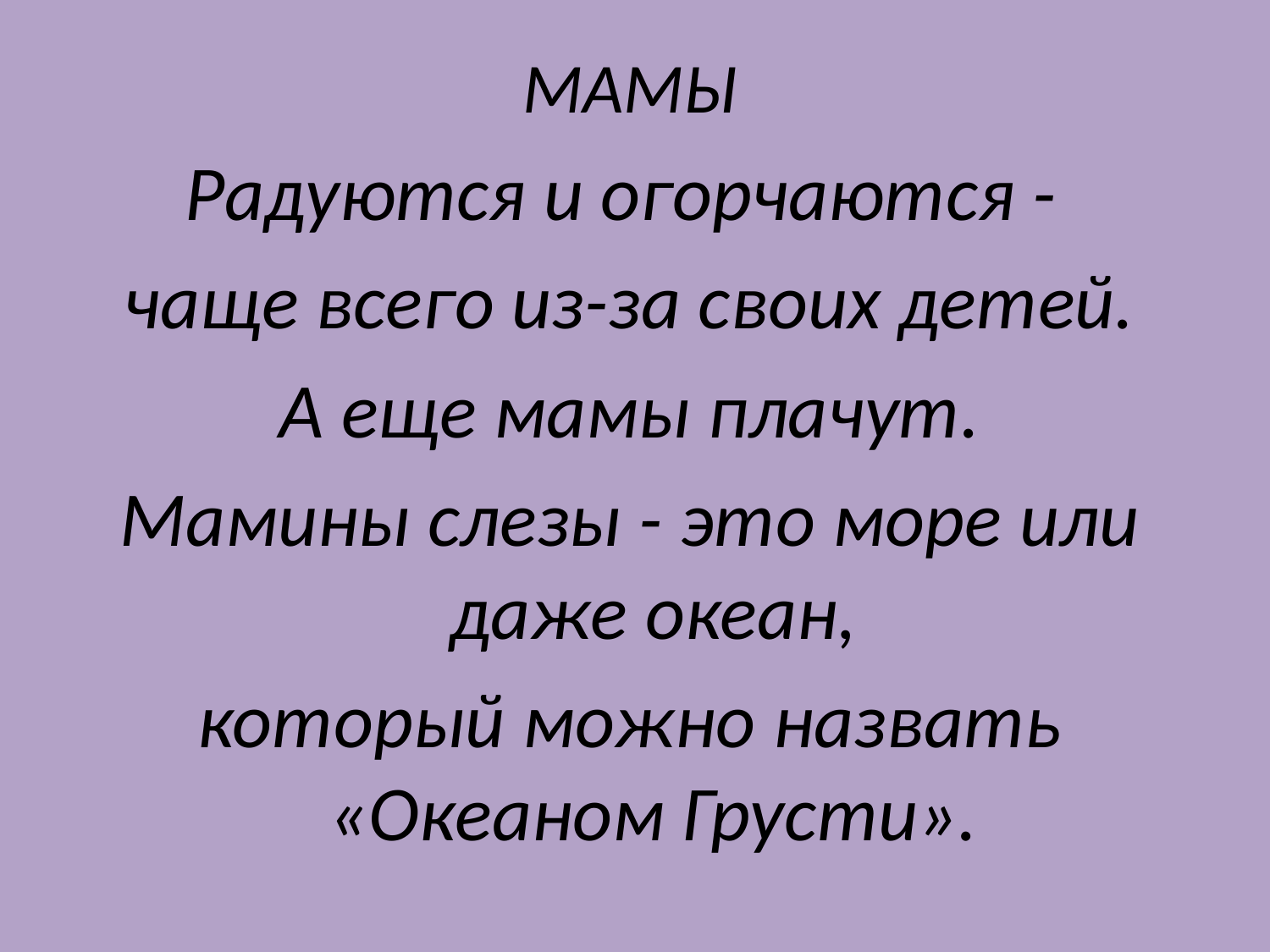

МАМЫ
Радуются и огорчаются -
чаще всего из-за своих детей.
А еще мамы плачут.
Мамины слезы - это море или даже океан,
который можно назвать «Океаном Грусти».